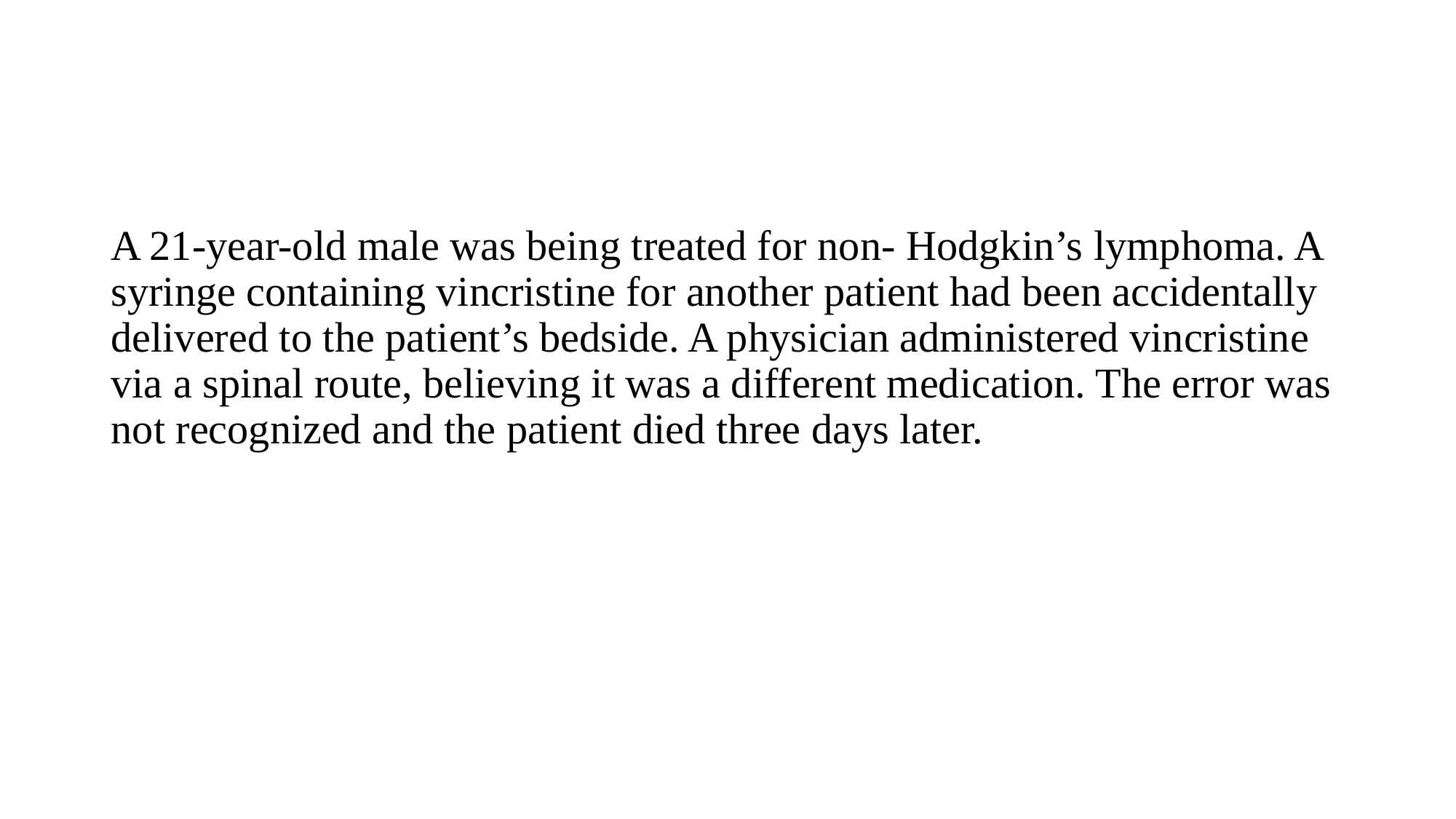

#
A 21-year-old male was being treated for non- Hodgkin’s lymphoma. A syringe containing vincristine for another patient had been accidentally delivered to the patient’s bedside. A physician administered vincristine via a spinal route, believing it was a different medication. The error was not recognized and the patient died three days later.